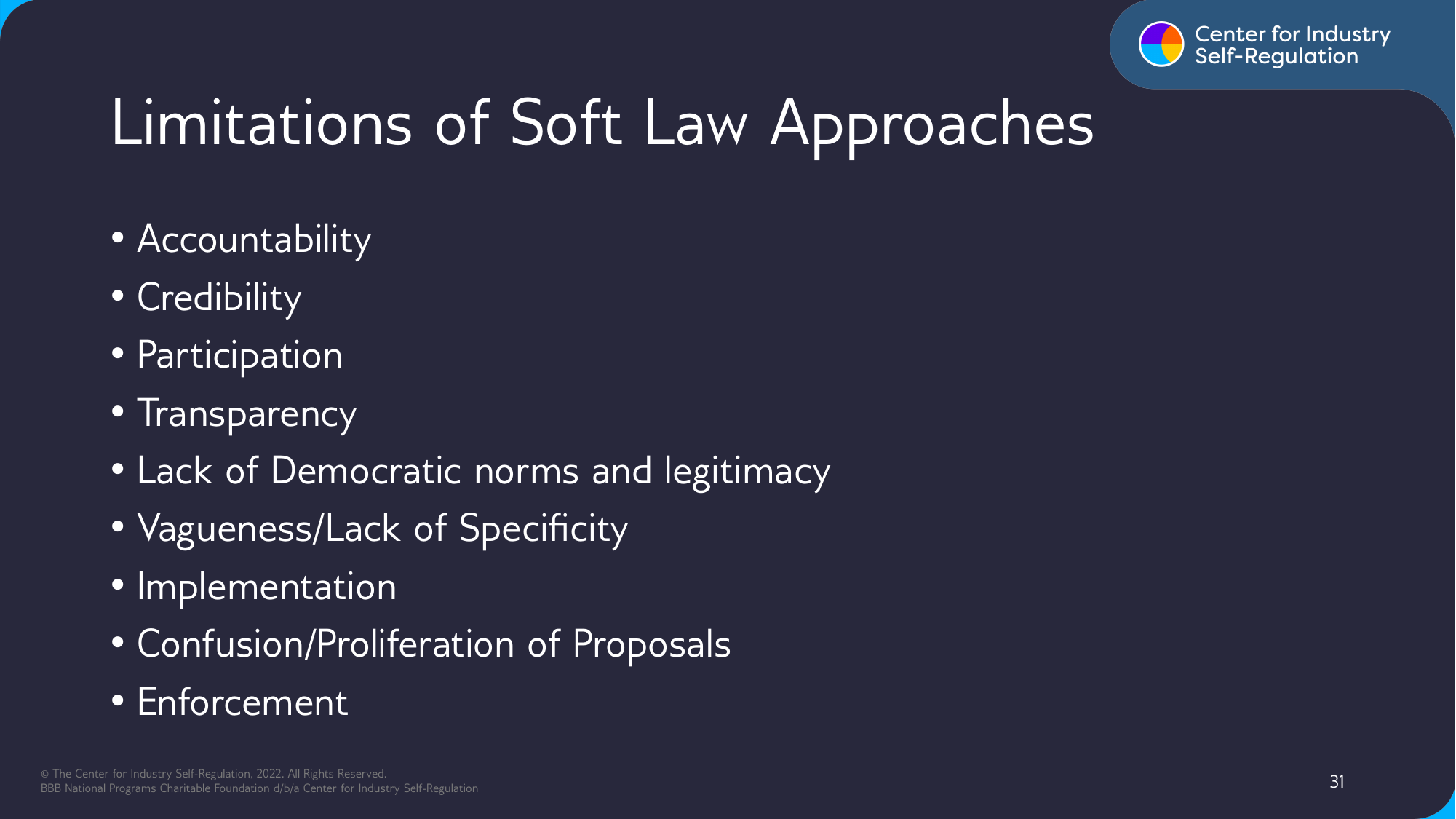

# Limitations of Soft Law Approaches
Accountability
Credibility
Participation
Transparency
Lack of Democratic norms and legitimacy
Vagueness/Lack of Specificity
Implementation
Confusion/Proliferation of Proposals
Enforcement
31